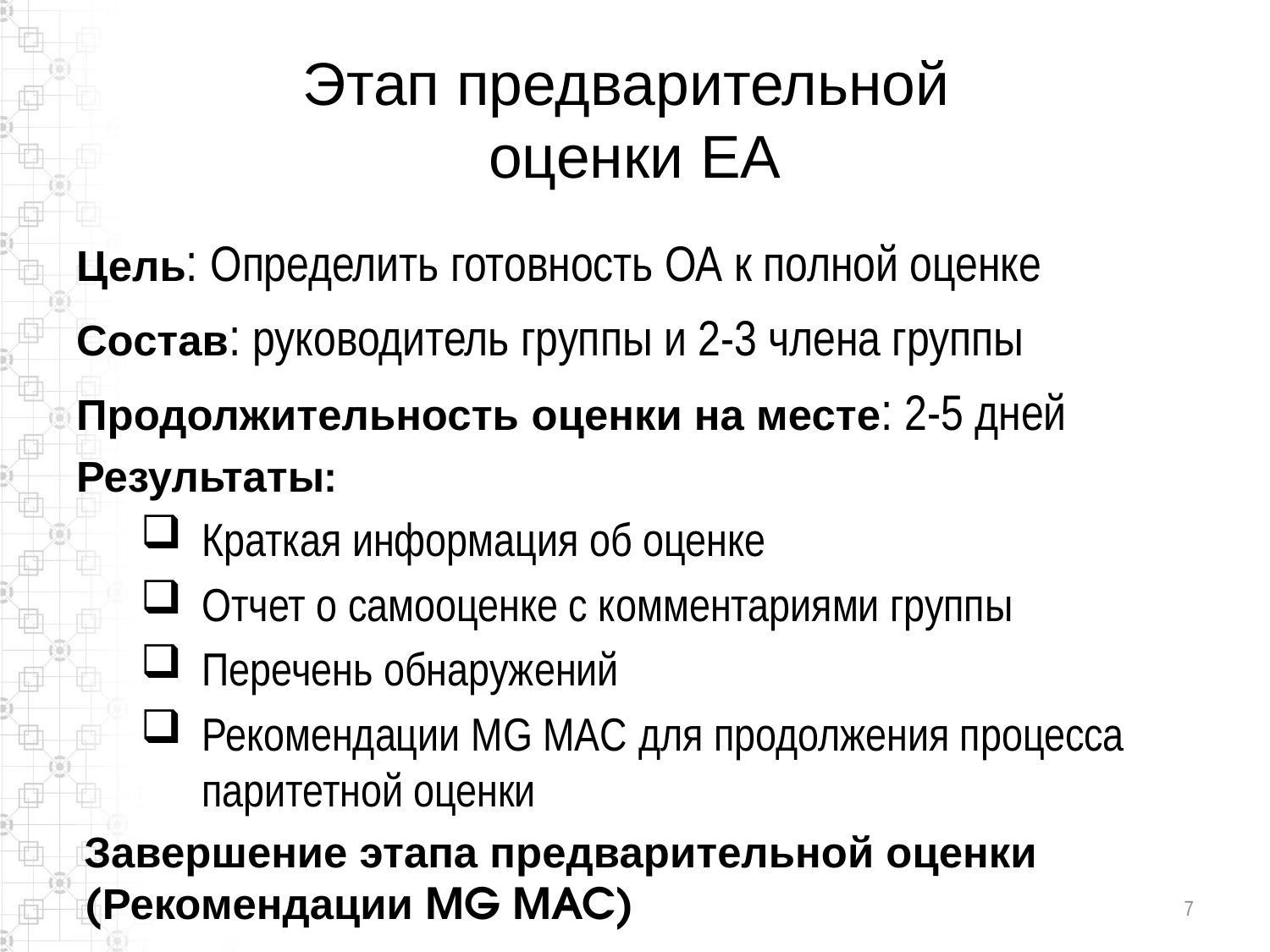

# Этап предварительной оценки ЕА
Цель: Определить готовность ОА к полной оценке
Состав: руководитель группы и 2-3 члена группы
Продолжительность оценки на месте: 2-5 дней
Результаты:
Краткая информация об оценке
Отчет о самооценке с комментариями группы
Перечень обнаружений
Рекомендации MG MAC для продолжения процесса паритетной оценки
Завершение этапа предварительной оценки (Рекомендации MG MAC)

7